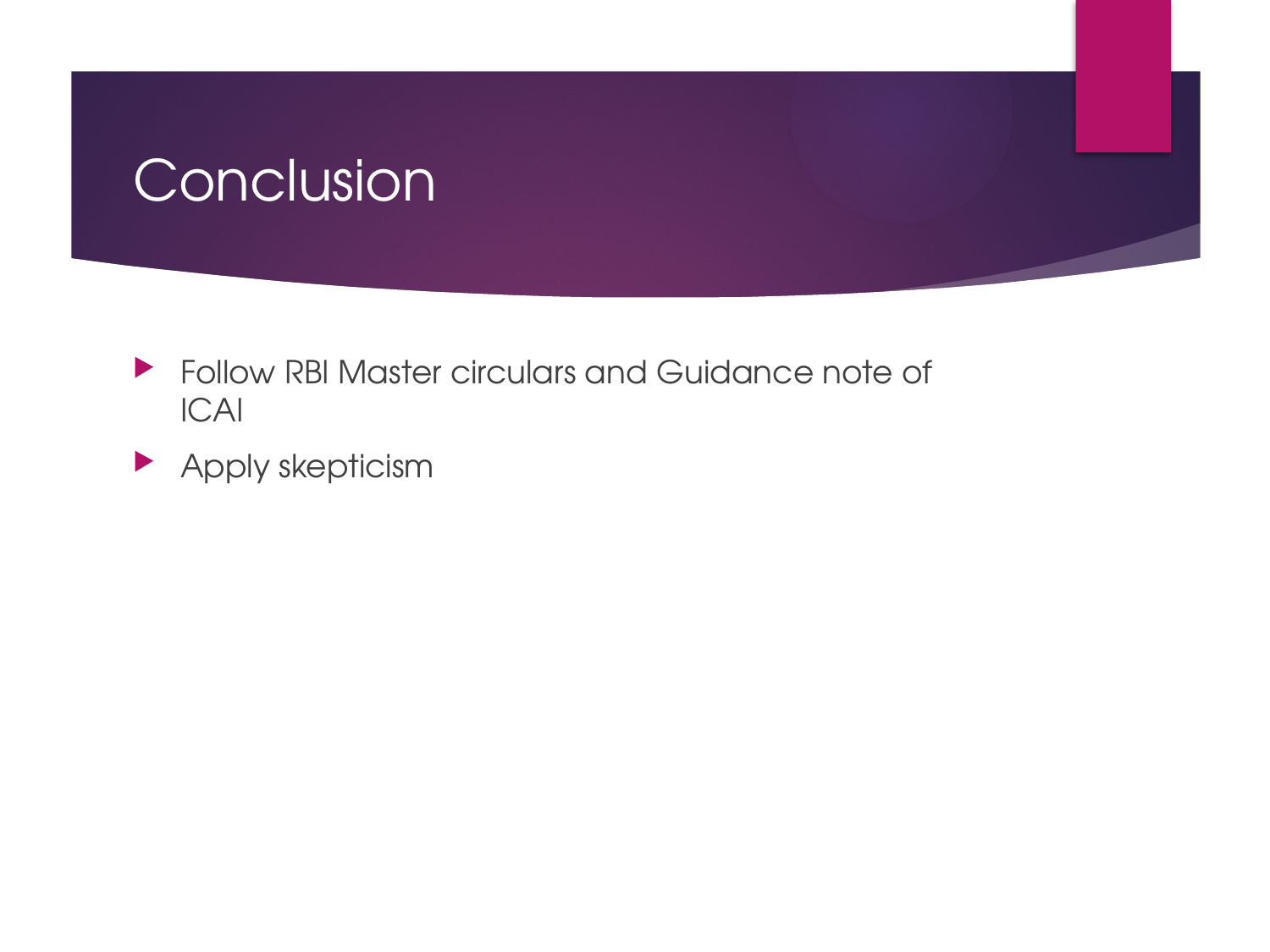

# Conclusion
Follow RBI Master circulars and Guidance note of ICAI
Apply skepticism